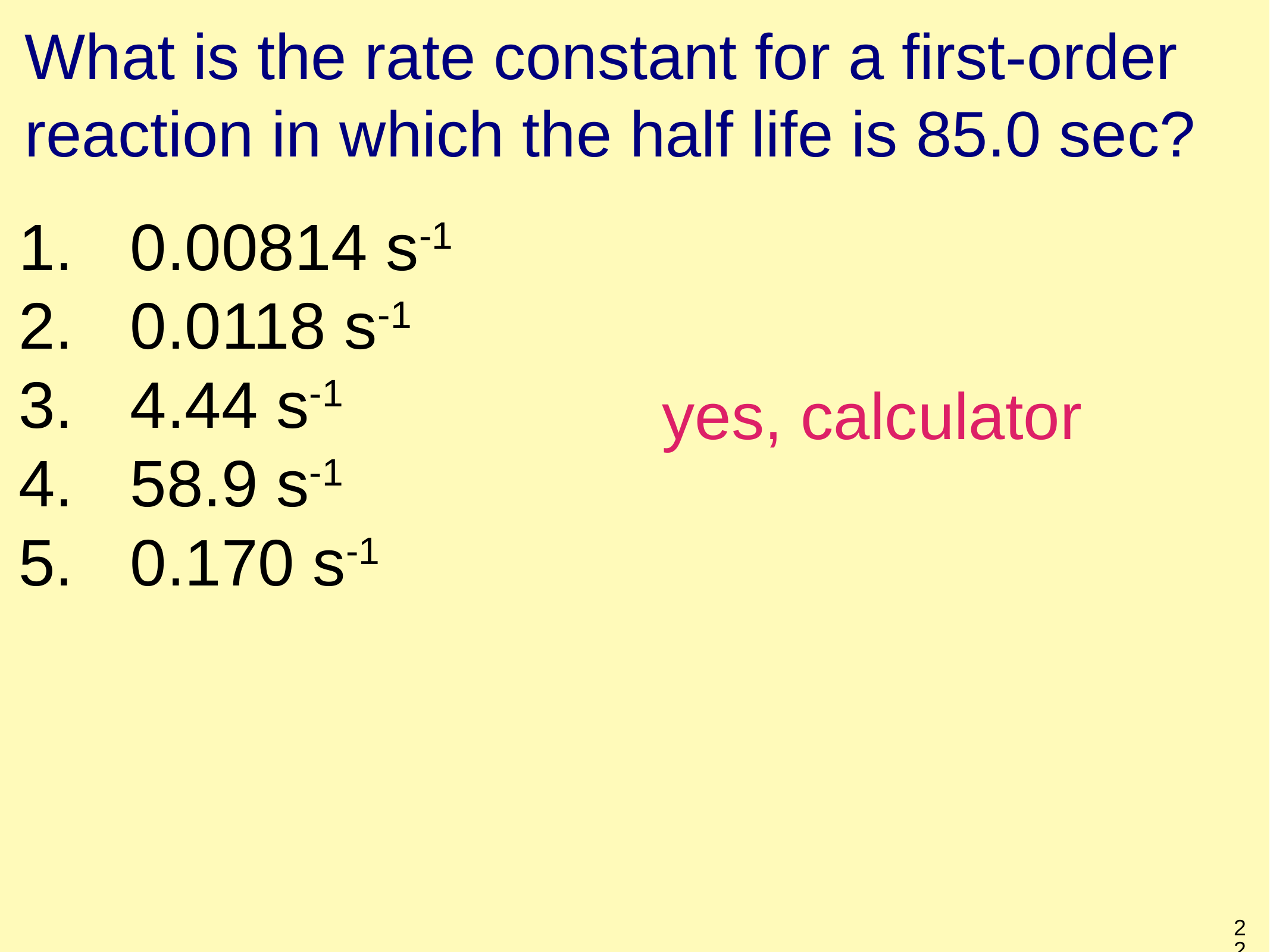

# What is the rate constant for a first-order reaction in which the half life is 85.0 sec?
0.00814 s-1
0.0118 s-1
4.44 s-1
58.9 s-1
0.170 s-1
yes, calculator
22